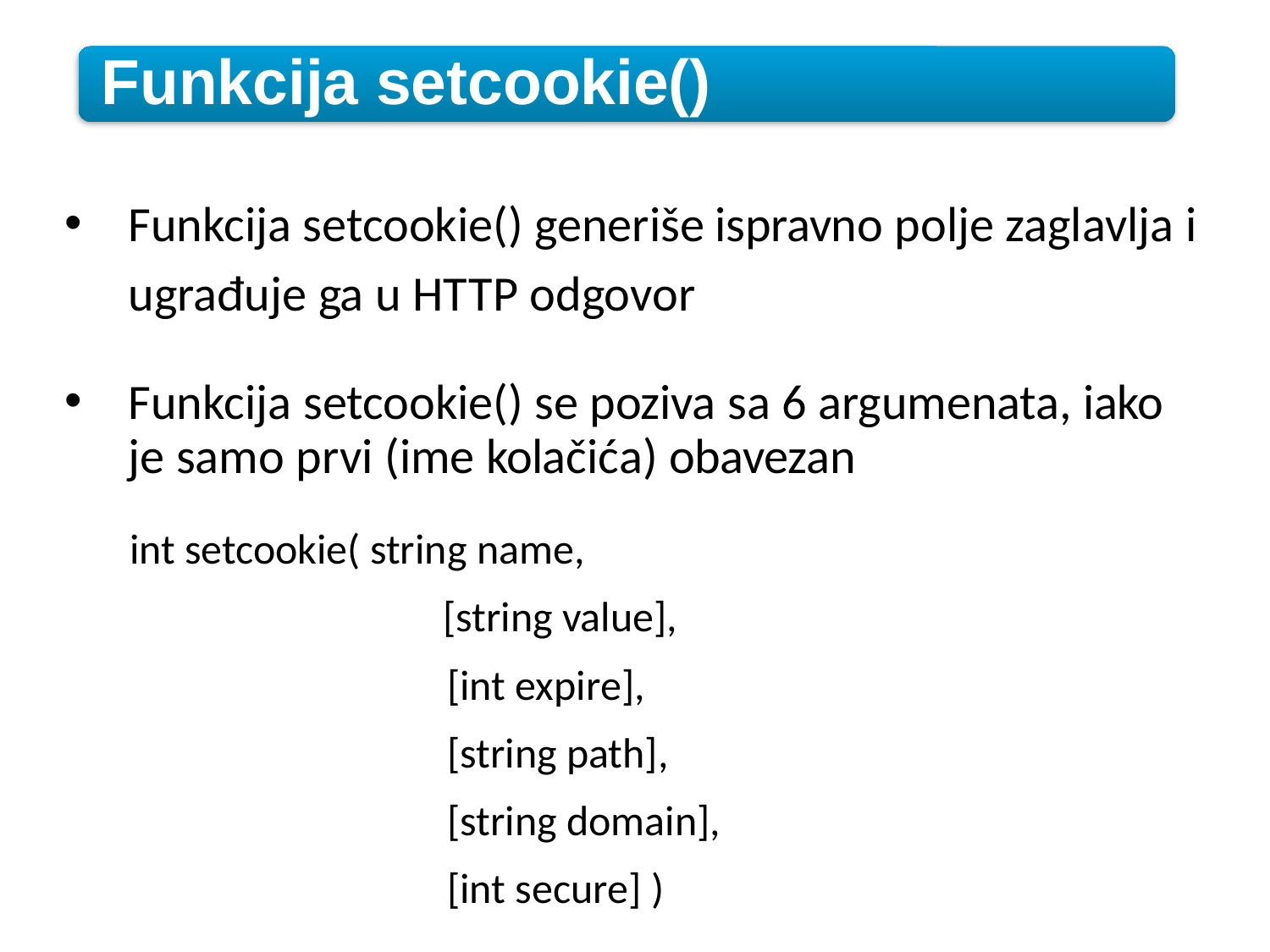

Funkcija setcookie()
Funkcija setcookie() generiše ispravno polje zaglavlja i ugrađuje ga u HTTP odgovor

Funkcija setcookie() se poziva sa 6 argumenata, iako je samo prvi (ime kolačića) obavezan

int setcookie( string name,
  [string value],
[int expire],
[string path],
[string domain],
[int secure] )